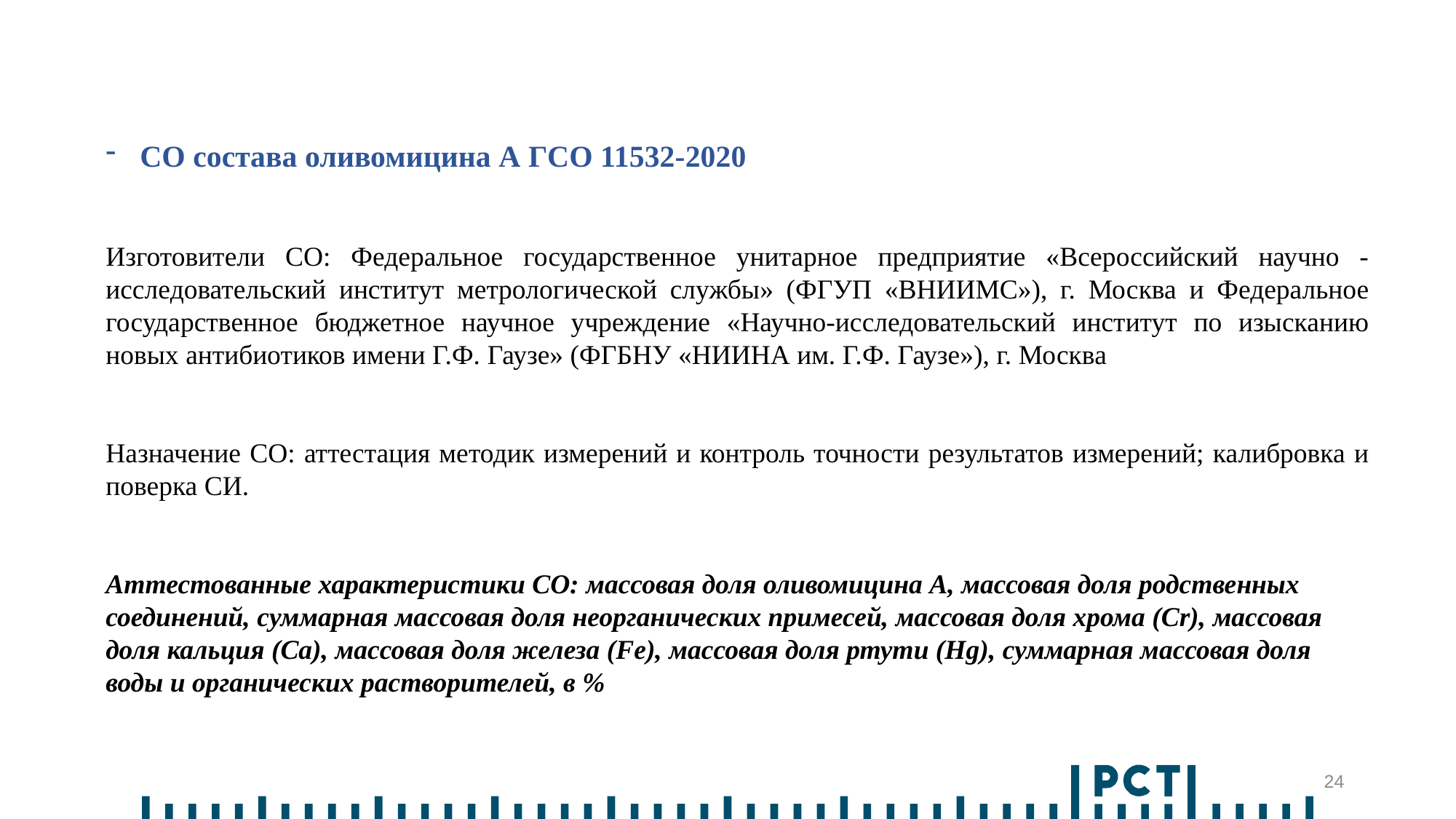

СО состава оливомицина А ГСО 11532-2020

Изготовители СО: Федеральное государственное унитарное предприятие «Всероссийский научно - исследовательский институт метрологической службы» (ФГУП «ВНИИМС»), г. Москва и Федеральное государственное бюджетное научное учреждение «Научно-исследовательский институт по изысканию новых антибиотиков имени Г.Ф. Гаузе» (ФГБНУ «НИИНА им. Г.Ф. Гаузе»), г. Москва

Назначение СО: аттестация методик измерений и контроль точности результатов измерений; калибровка и поверка СИ.

Аттестованные характеристики СО: массовая доля оливомицина А, массовая доля родственных соединений, суммарная массовая доля неорганических примесей, массовая доля хрома (Cr), массовая доля кальция (Ca), массовая доля железа (Fe), массовая доля ртути (Hg), суммарная массовая доля воды и органических растворителей, в %
24